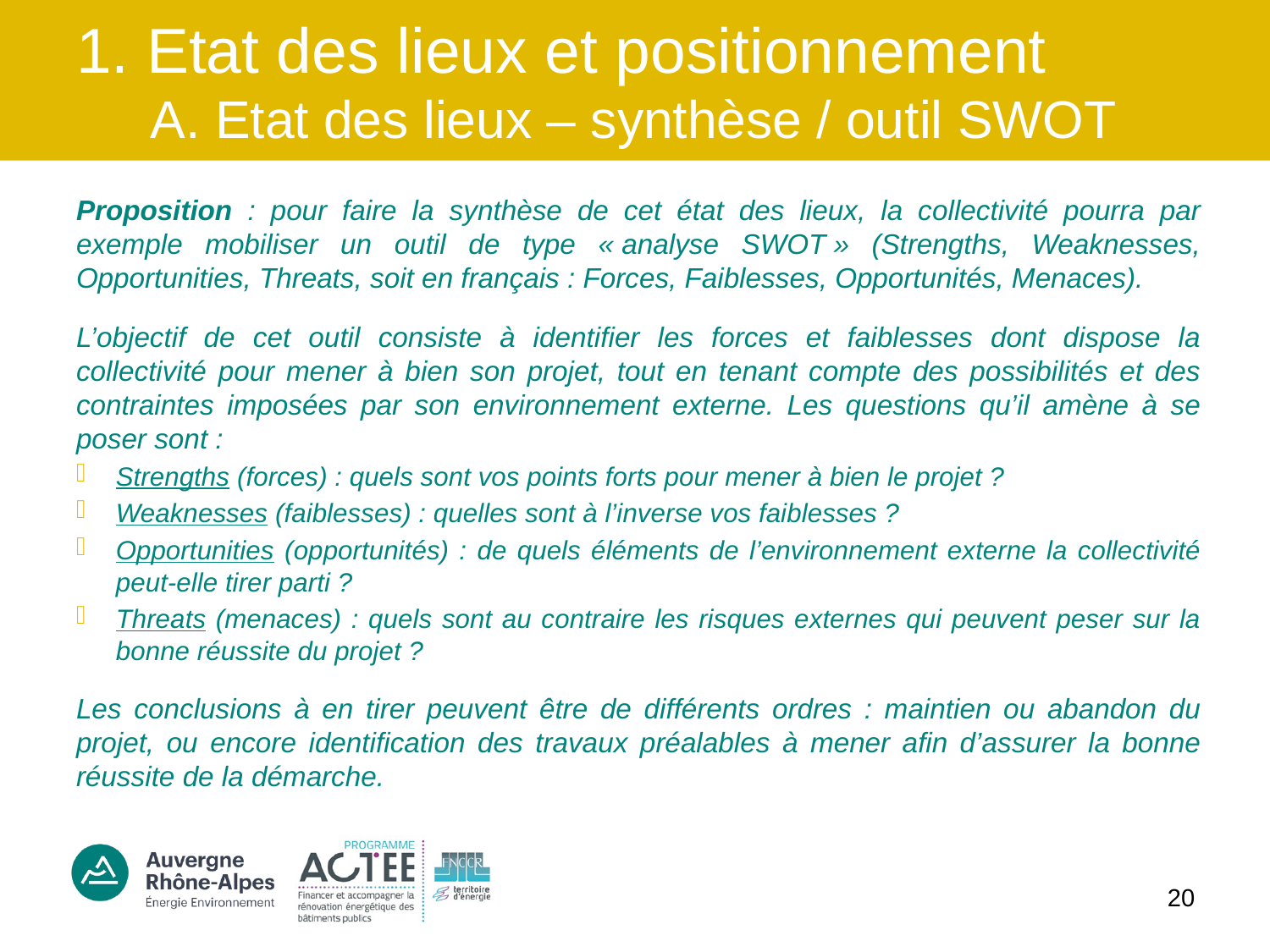

# 1. Etat des lieux et positionnement A. Etat des lieux – synthèse / outil SWOT
Proposition : pour faire la synthèse de cet état des lieux, la collectivité pourra par exemple mobiliser un outil de type « analyse SWOT » (Strengths, Weaknesses, Opportunities, Threats, soit en français : Forces, Faiblesses, Opportunités, Menaces).

L’objectif de cet outil consiste à identifier les forces et faiblesses dont dispose la collectivité pour mener à bien son projet, tout en tenant compte des possibilités et des contraintes imposées par son environnement externe. Les questions qu’il amène à se poser sont :
Strengths (forces) : quels sont vos points forts pour mener à bien le projet ?
Weaknesses (faiblesses) : quelles sont à l’inverse vos faiblesses ?
Opportunities (opportunités) : de quels éléments de l’environnement externe la collectivité peut-elle tirer parti ?
Threats (menaces) : quels sont au contraire les risques externes qui peuvent peser sur la bonne réussite du projet ?

Les conclusions à en tirer peuvent être de différents ordres : maintien ou abandon du projet, ou encore identification des travaux préalables à mener afin d’assurer la bonne réussite de la démarche.